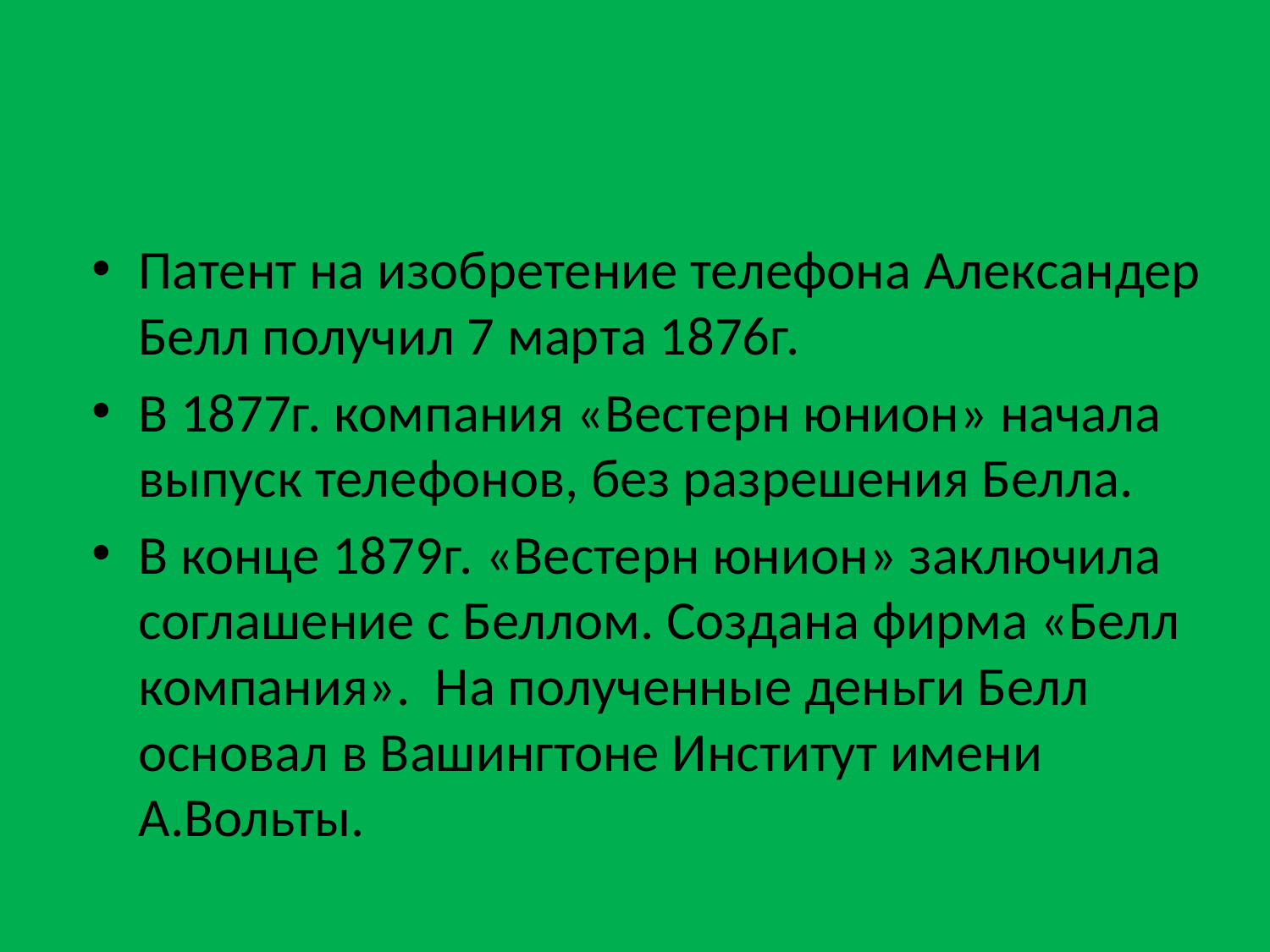

#
Патент на изобретение телефона Александер Белл получил 7 марта 1876г.
В 1877г. компания «Вестерн юнион» начала выпуск телефонов, без разрешения Белла.
В конце 1879г. «Вестерн юнион» заключила соглашение с Беллом. Создана фирма «Белл компания».  На полученные деньги Белл основал в Вашингтоне Институт имени А.Вольты.